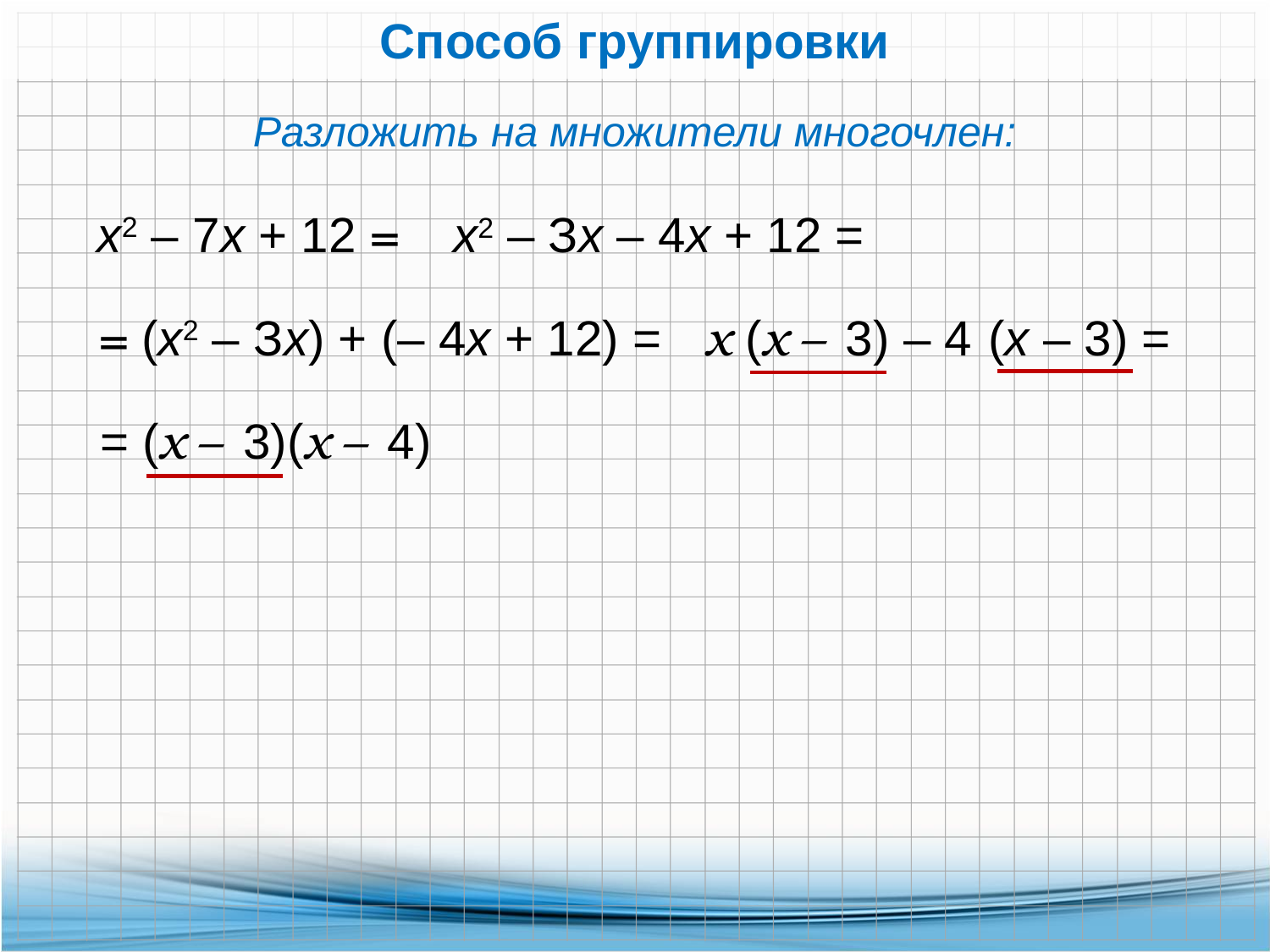

Способ группировки
Разложить на множители многочлен:
х2 – 7x + 12 =
х2 – Зx – 4x + 12 =
= (х2 – Зх) + (– 4x + 12) =
x (x – 3) – 4 (x – 3) =
= (x – 3)(x – 4)